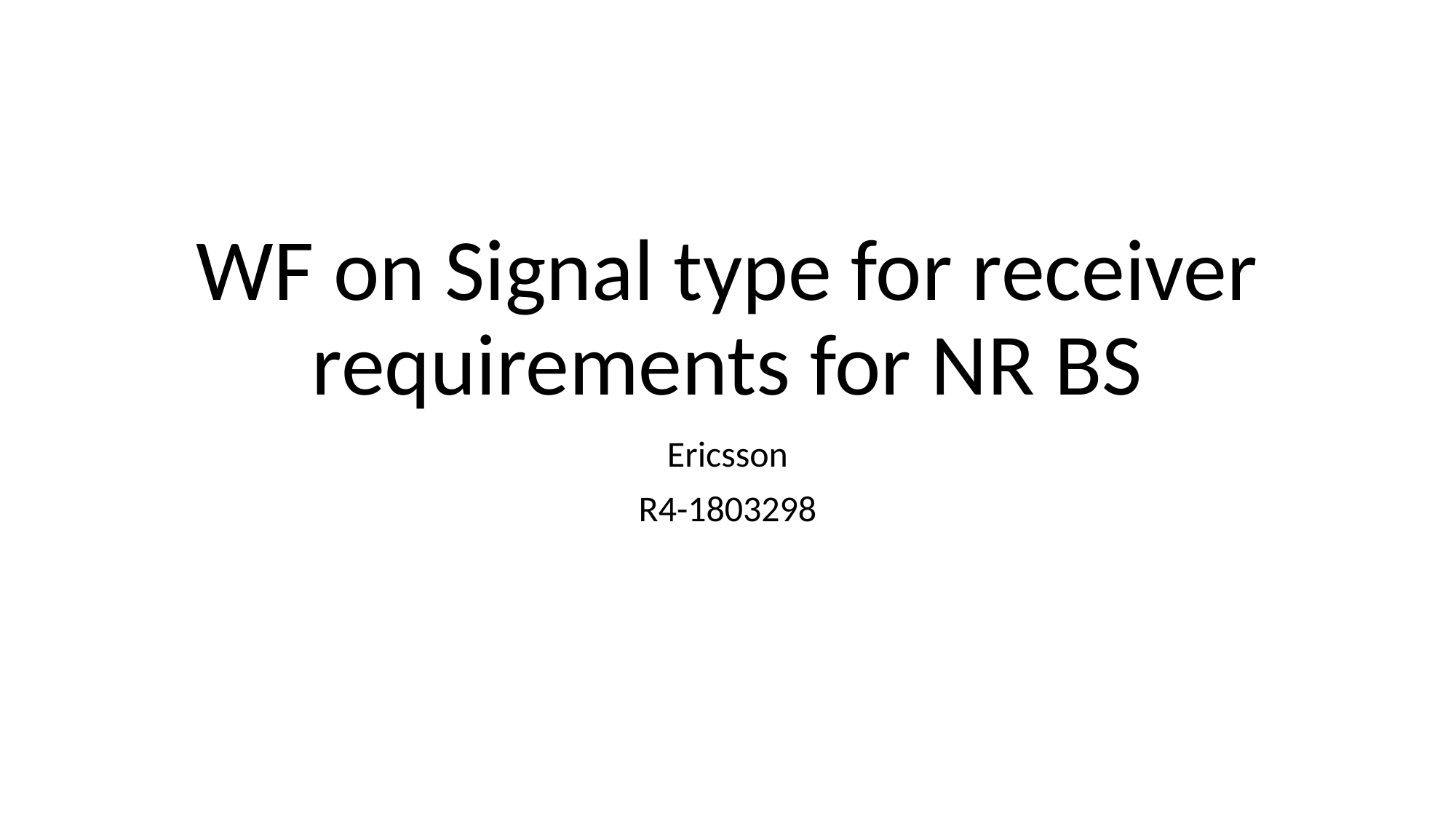

# WF on Signal type for receiver requirements for NR BS
Ericsson
R4-1803298